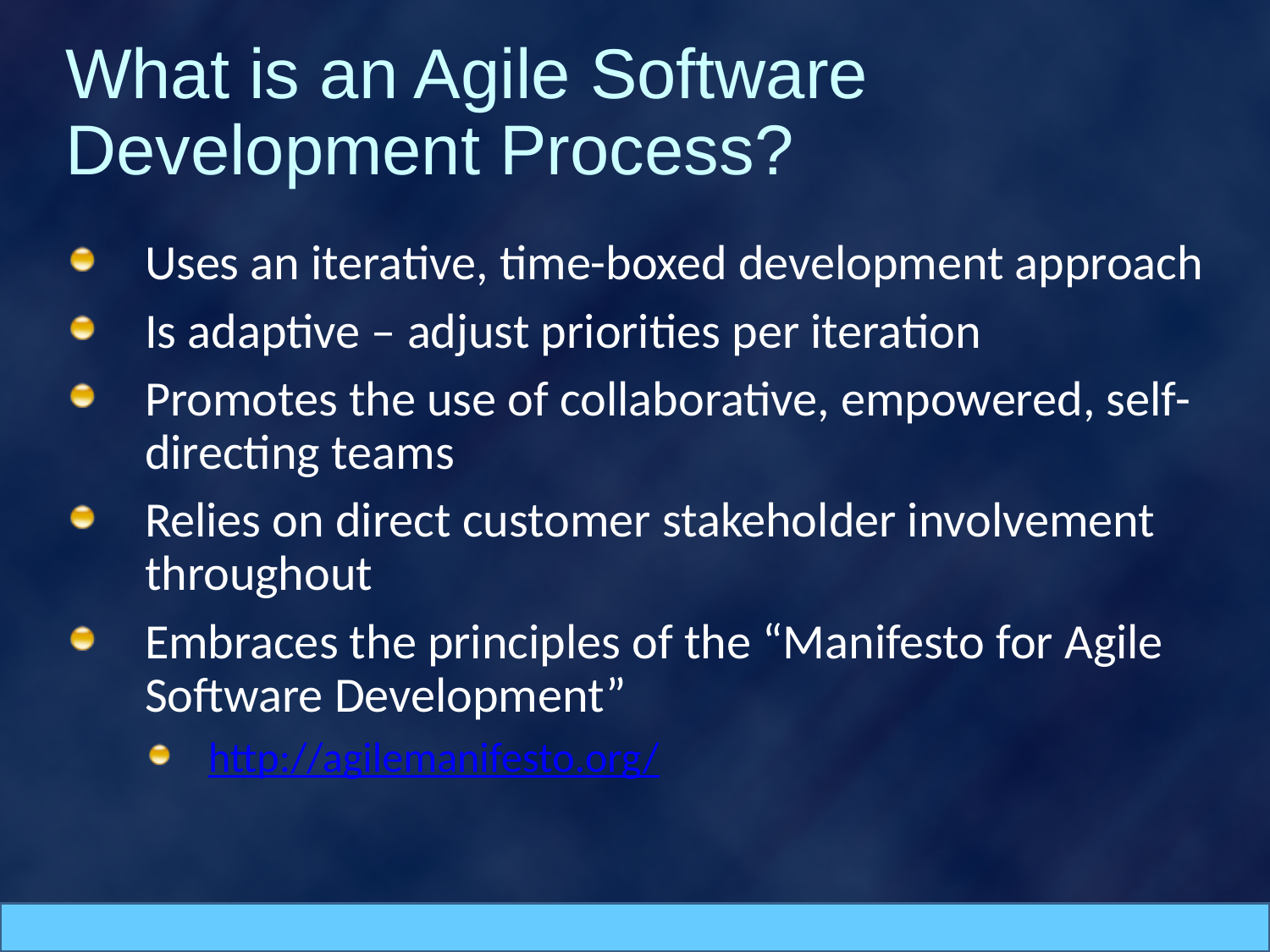

# What is an Agile Software Development Process?
Uses an iterative, time-boxed development approach
Is adaptive – adjust priorities per iteration
Promotes the use of collaborative, empowered, self-directing teams
Relies on direct customer stakeholder involvement throughout
Embraces the principles of the “Manifesto for Agile Software Development”
http://agilemanifesto.org/